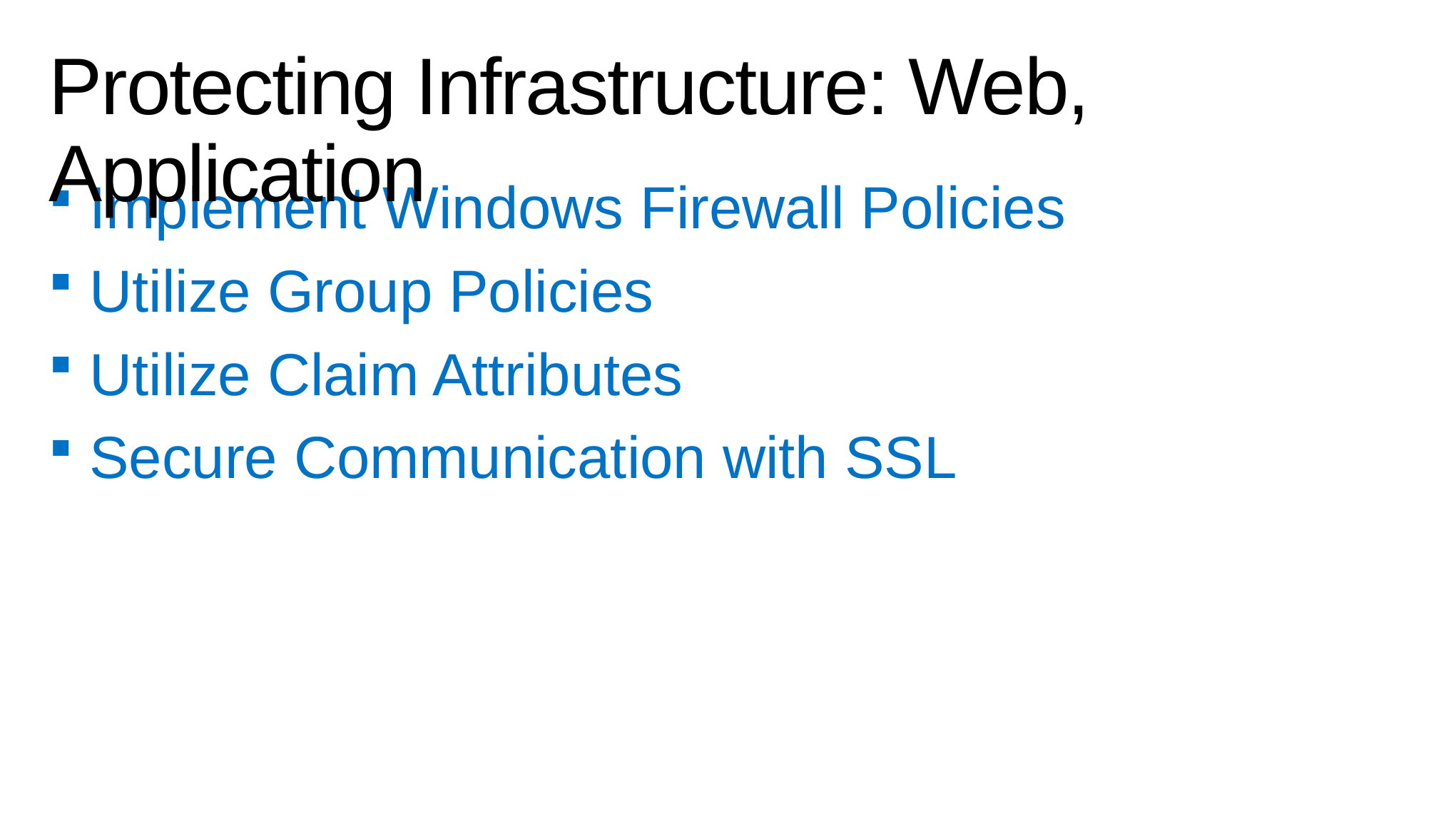

# Protecting Infrastructure: Web, Application
Implement Windows Firewall Policies
Utilize Group Policies
Utilize Claim Attributes
Secure Communication with SSL